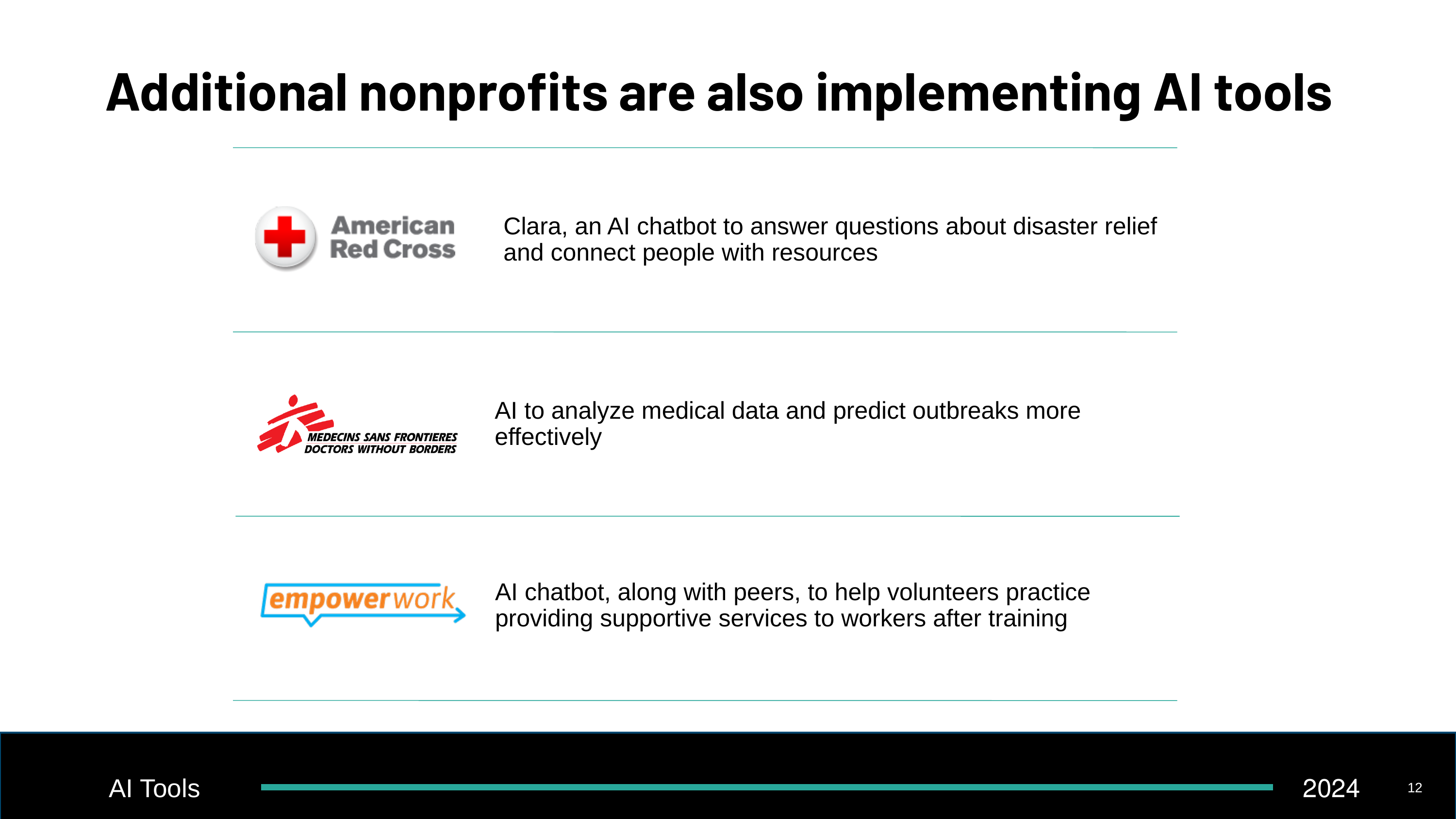

# Additional nonprofits are also implementing AI tools

Clara, an AI chatbot to answer questions about disaster relief and connect people with resources

AI to analyze medical data and predict outbreaks more effectively

AI chatbot, along with peers, to help volunteers practice providing supportive services to workers after training